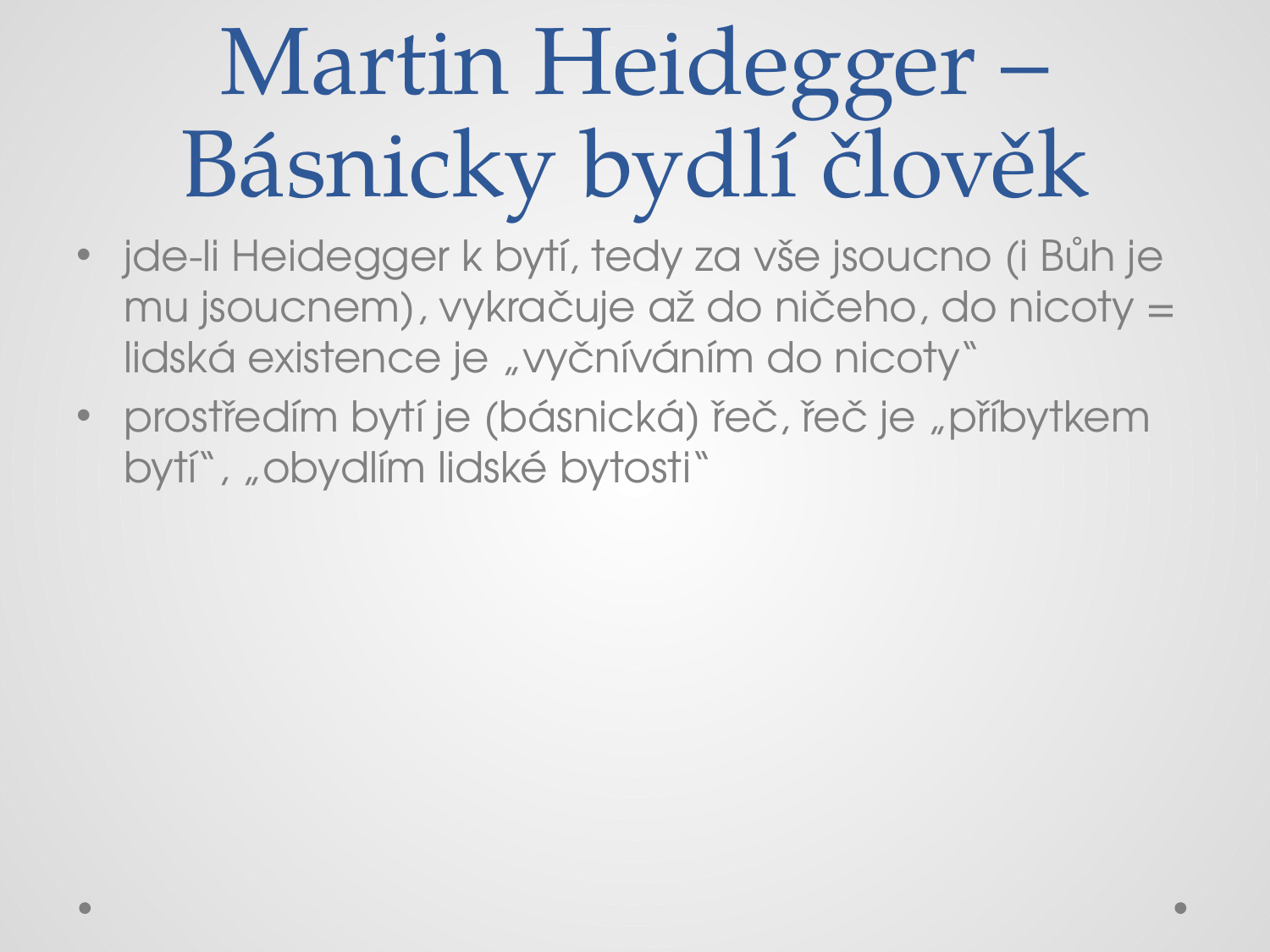

# Martin Heidegger – Básnicky bydlí člověk
jde-li Heidegger k bytí, tedy za vše jsoucno (i Bůh je mu jsoucnem), vykračuje až do ničeho, do nicoty = lidská existence je „vyčníváním do nicoty“
prostředím bytí je (básnická) řeč, řeč je „příbytkem bytí“, „obydlím lidské bytosti“